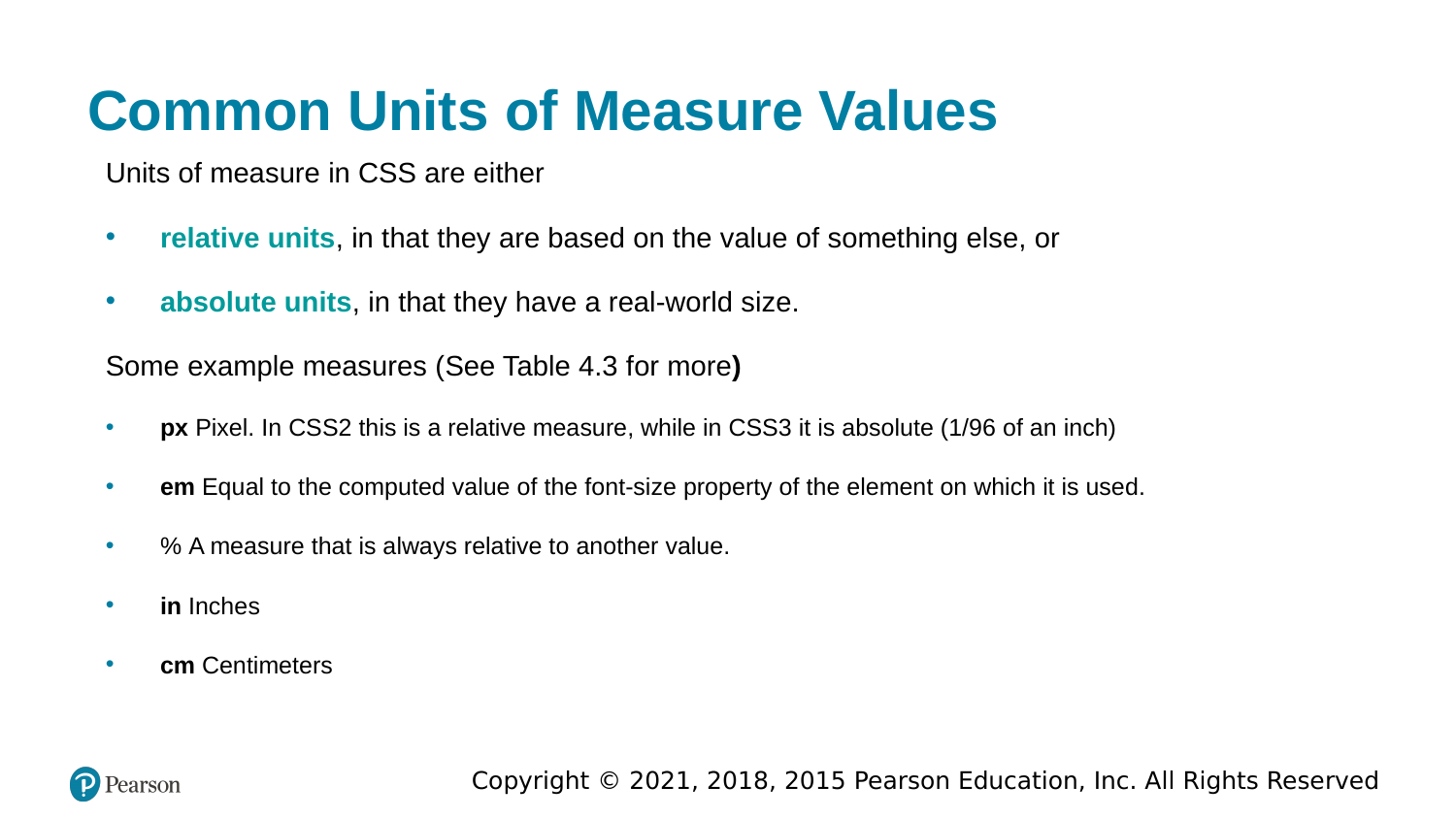

# Common Units of Measure Values
Units of measure in CSS are either
relative units, in that they are based on the value of something else, or
absolute units, in that they have a real-world size.
Some example measures (See Table 4.3 for more)
px Pixel. In CSS2 this is a relative measure, while in CSS3 it is absolute (1/96 of an inch)
em Equal to the computed value of the font-size property of the element on which it is used.
% A measure that is always relative to another value.
in Inches
cm Centimeters